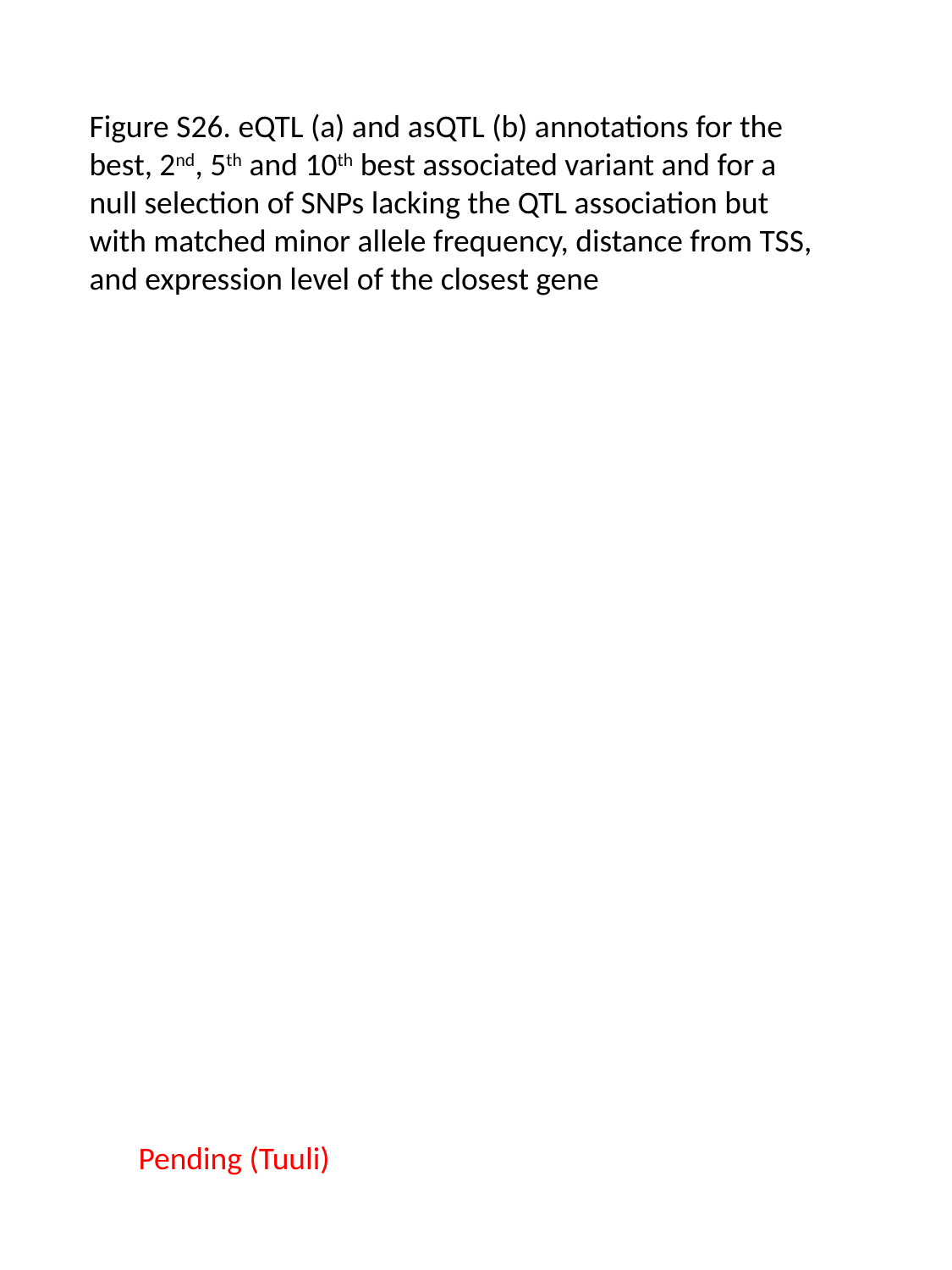

Figure S26. eQTL (a) and asQTL (b) annotations for the best, 2nd, 5th and 10th best associated variant and for a null selection of SNPs lacking the QTL association but with matched minor allele frequency, distance from TSS, and expression level of the closest gene
Pending (Tuuli)